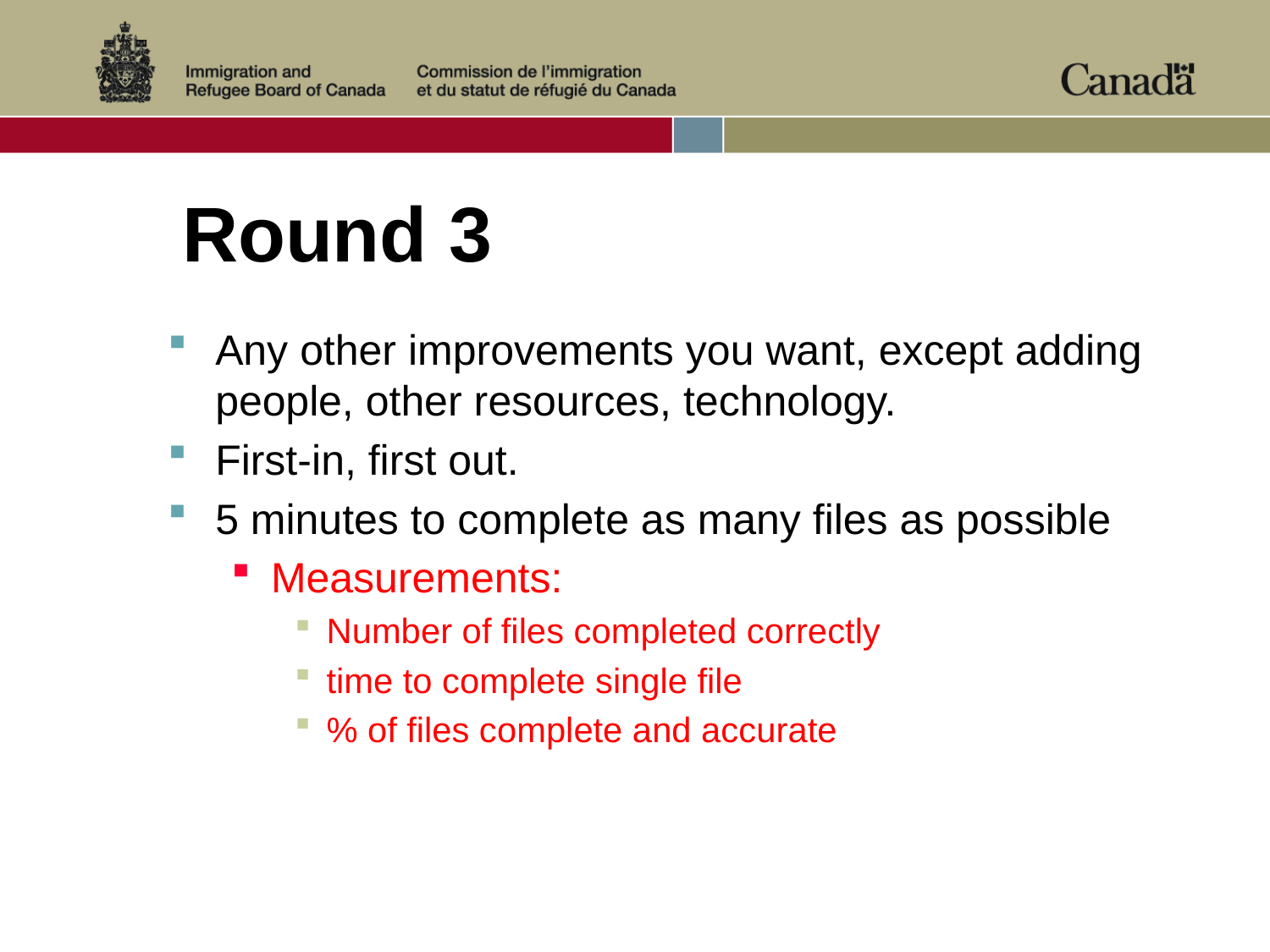

# Round 3
Any other improvements you want, except adding people, other resources, technology.
First-in, first out.
5 minutes to complete as many files as possible
Measurements:
Number of files completed correctly
time to complete single file
% of files complete and accurate